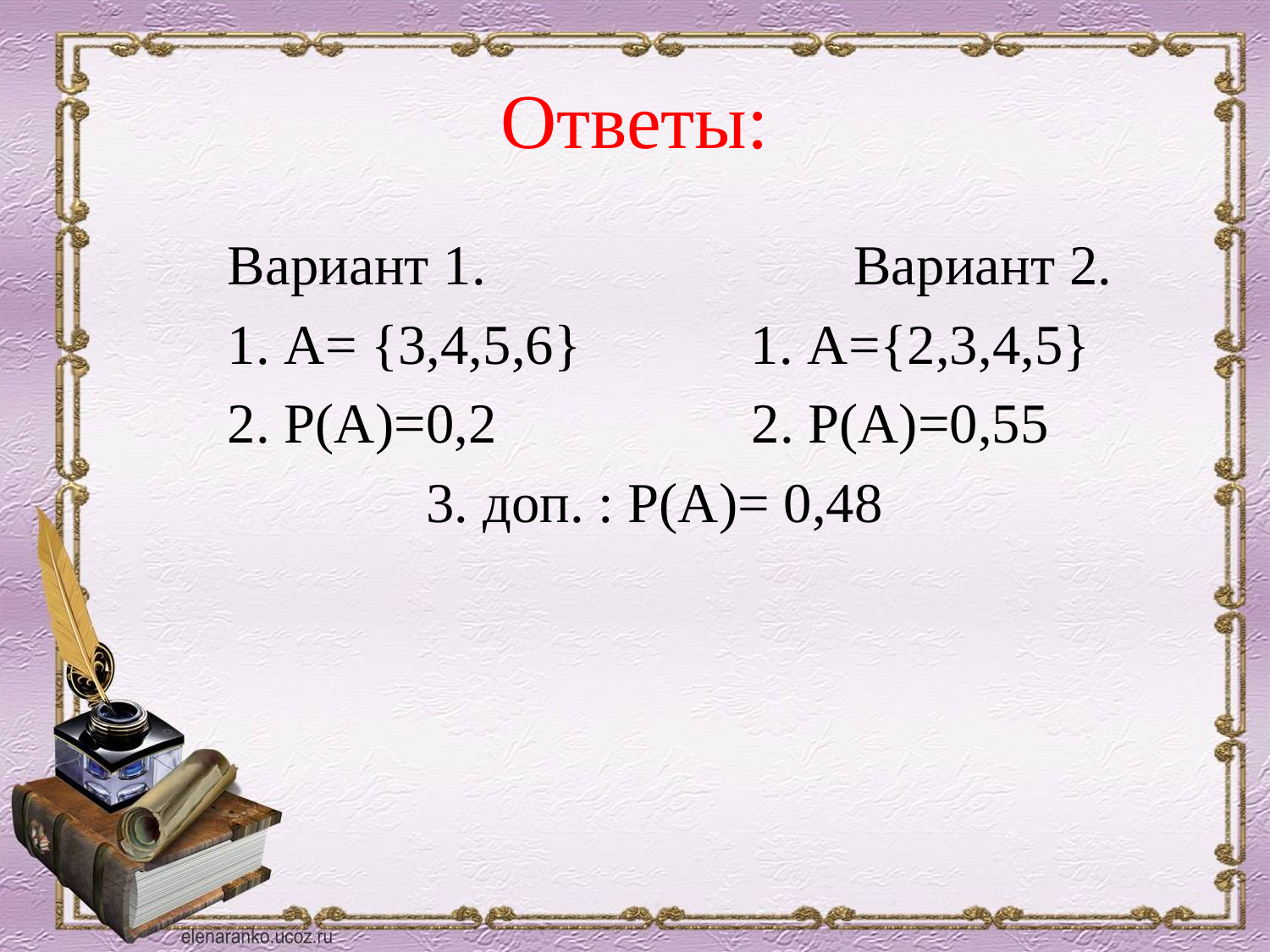

# Ответы:
Вариант 1.                          Вариант 2.
1. А= {3,4,5,6}            1. А={2,3,4,5}
2. Р(А)=0,2                  2. Р(А)=0,55
              3. доп. : Р(А)= 0,48